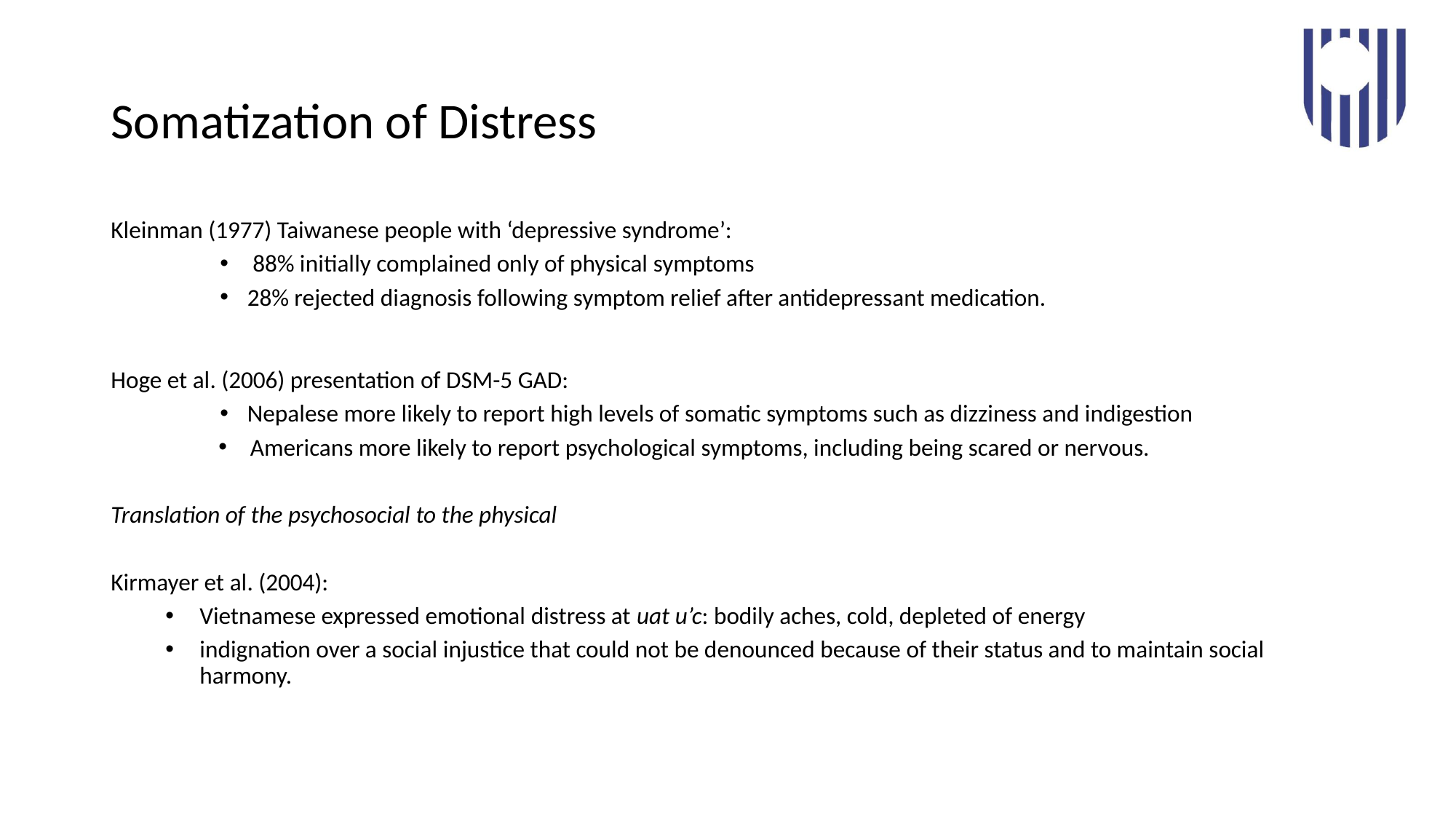

# Somatization of Distress

Kleinman (1977) Taiwanese people with ‘depressive syndrome’:
 88% initially complained only of physical symptoms
28% rejected diagnosis following symptom relief after antidepressant medication.

Hoge et al. (2006) presentation of DSM-5 GAD:
Nepalese more likely to report high levels of somatic symptoms such as dizziness and indigestion
Americans more likely to report psychological symptoms, including being scared or nervous.

Translation of the psychosocial to the physical

Kirmayer et al. (2004):
Vietnamese expressed emotional distress at uat u’c: bodily aches, cold, depleted of energy
indignation over a social injustice that could not be denounced because of their status and to maintain social harmony.